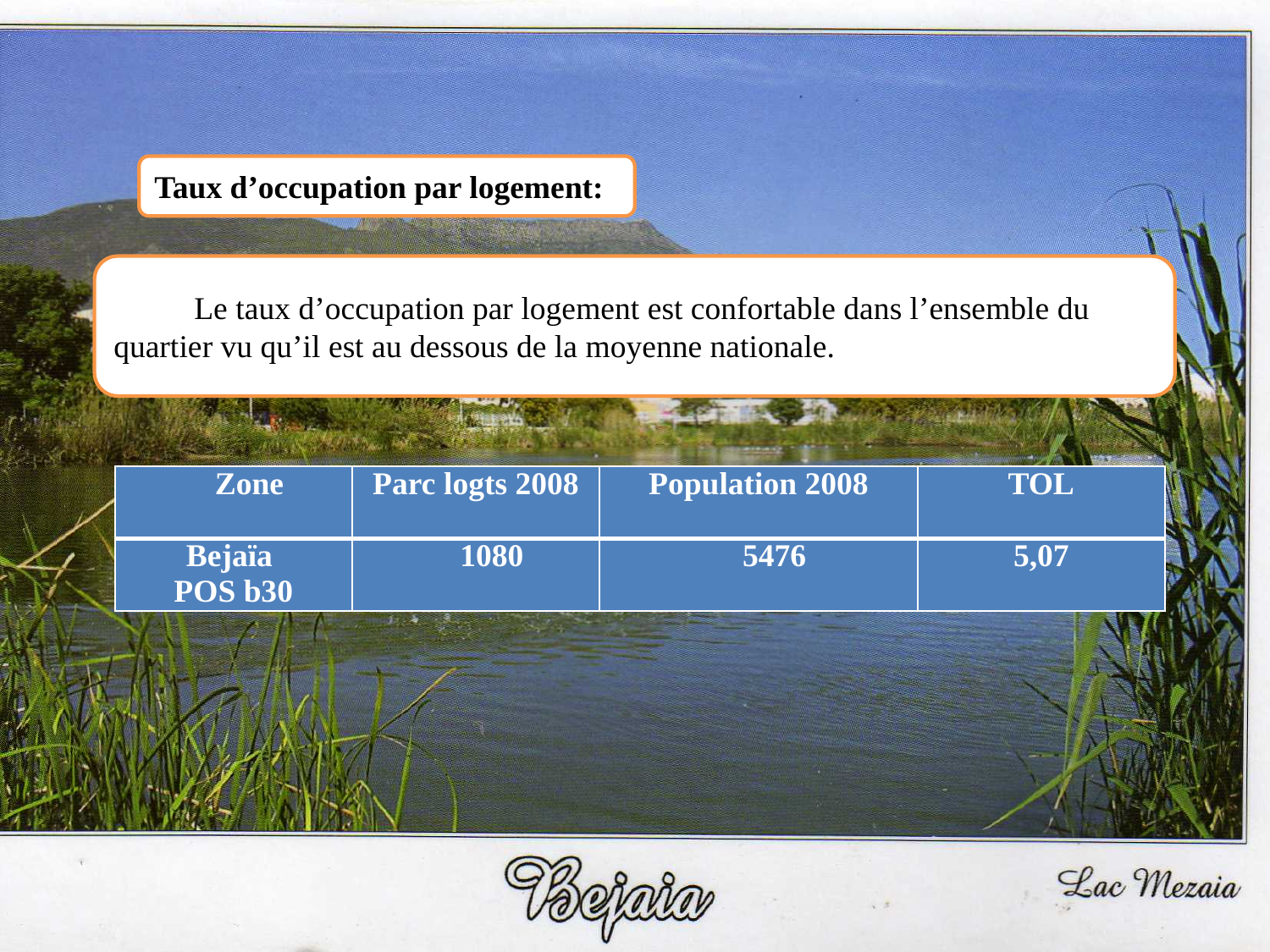

Taux d’occupation par logement:
          Le taux d’occupation par logement est confortable dans l’ensemble du quartier vu qu’il est au dessous de la moyenne nationale.
| Zone | Parc logts 2008 | Population 2008 | TOL |
| --- | --- | --- | --- |
| Bejaïa POS b30 | 1080 | 5476 | 5,07 |